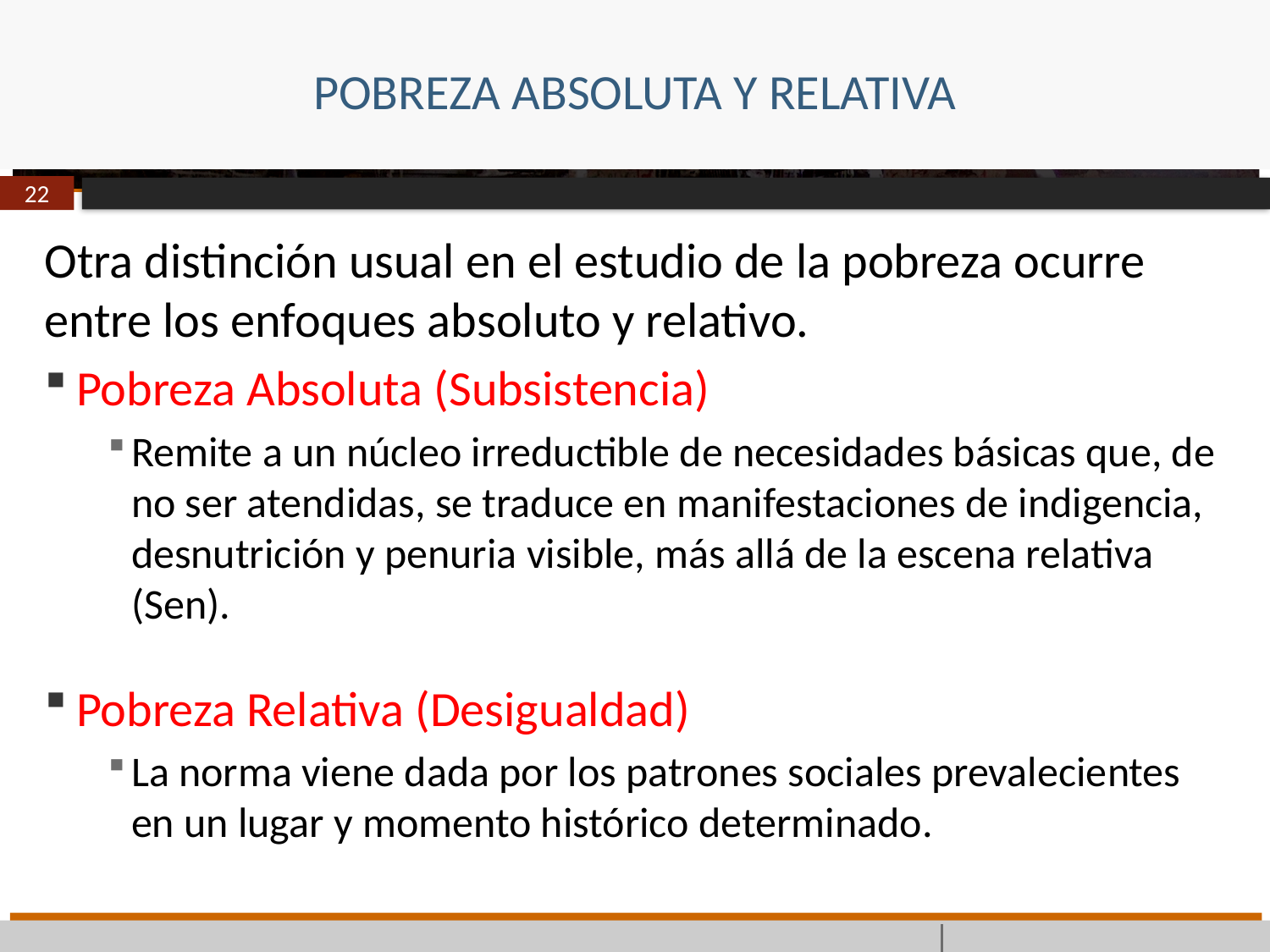

# POBREZA ABSOLUTA Y RELATIVA
22
Otra distinción usual en el estudio de la pobreza ocurre entre los enfoques absoluto y relativo.
Pobreza Absoluta (Subsistencia)
Remite a un núcleo irreductible de necesidades básicas que, de no ser atendidas, se traduce en manifestaciones de indigencia, desnutrición y penuria visible, más allá de la escena relativa (Sen).

Pobreza Relativa (Desigualdad)
La norma viene dada por los patrones sociales prevalecientes en un lugar y momento histórico determinado.